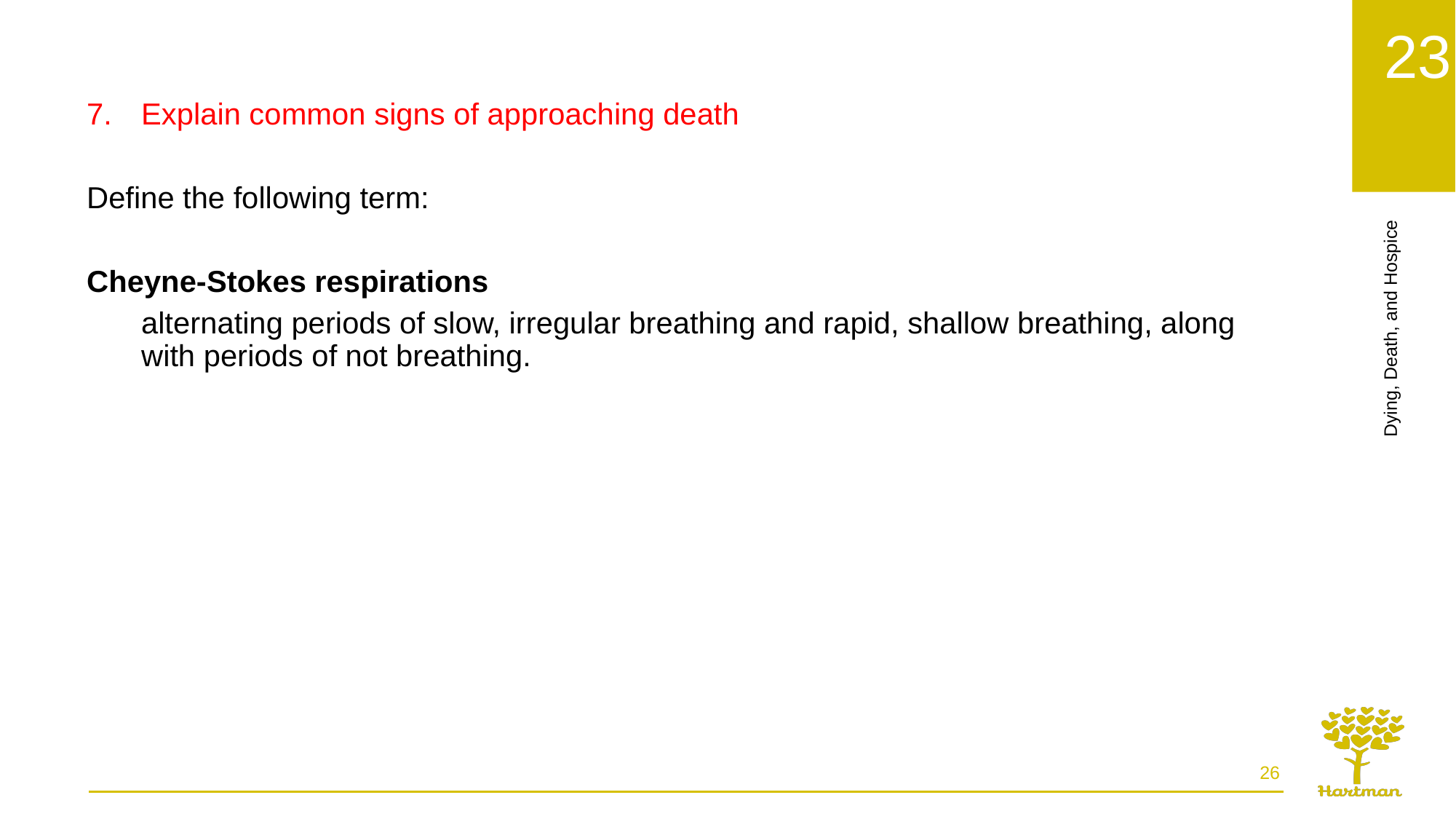

Explain common signs of approaching death

Define the following term:

Cheyne-Stokes respirations
alternating periods of slow, irregular breathing and rapid, shallow breathing, along with periods of not breathing.

26